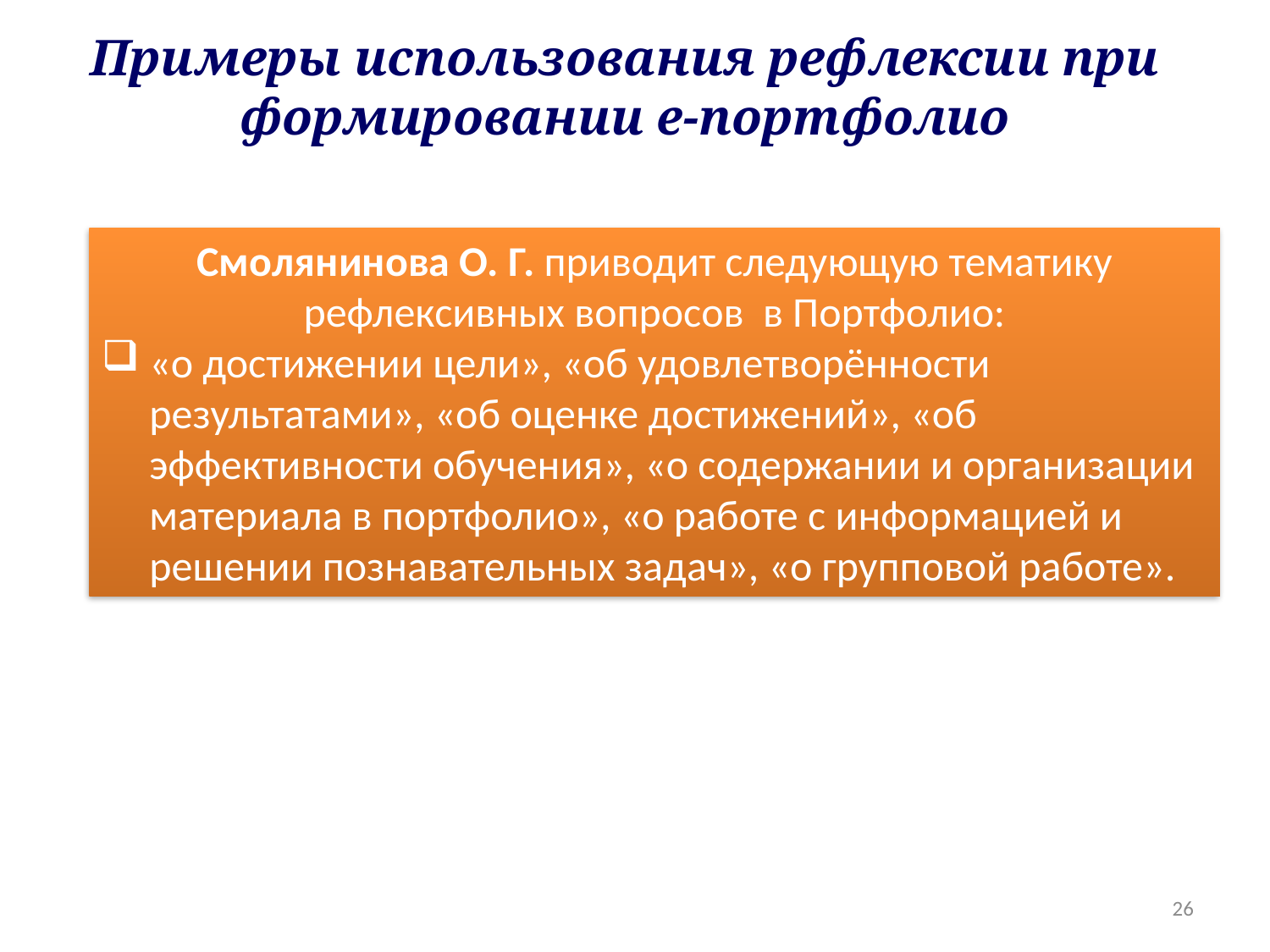

Примеры использования рефлексии при формировании е-портфолио
Смолянинова О. Г. приводит следующую тематику рефлексивных вопросов  в Портфолио:
«о достижении цели», «об удовлетворённости результатами», «об оценке достижений», «об эффективности обучения», «о содержании и организации материала в портфолио», «о работе с информацией и решении познавательных задач», «о групповой работе».
26
26